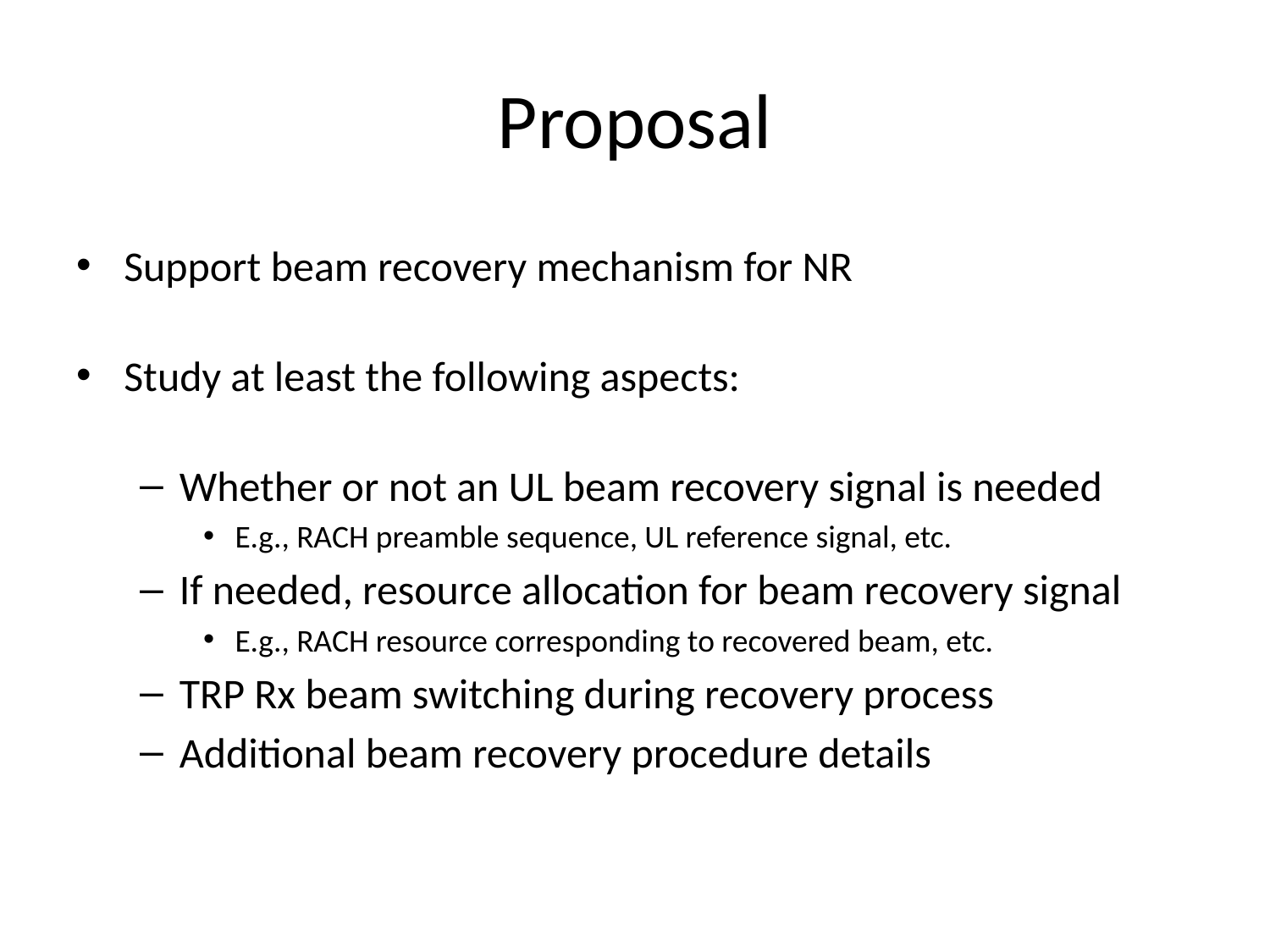

# Proposal
Support beam recovery mechanism for NR
Study at least the following aspects:
Whether or not an UL beam recovery signal is needed
E.g., RACH preamble sequence, UL reference signal, etc.
If needed, resource allocation for beam recovery signal
E.g., RACH resource corresponding to recovered beam, etc.
TRP Rx beam switching during recovery process
Additional beam recovery procedure details